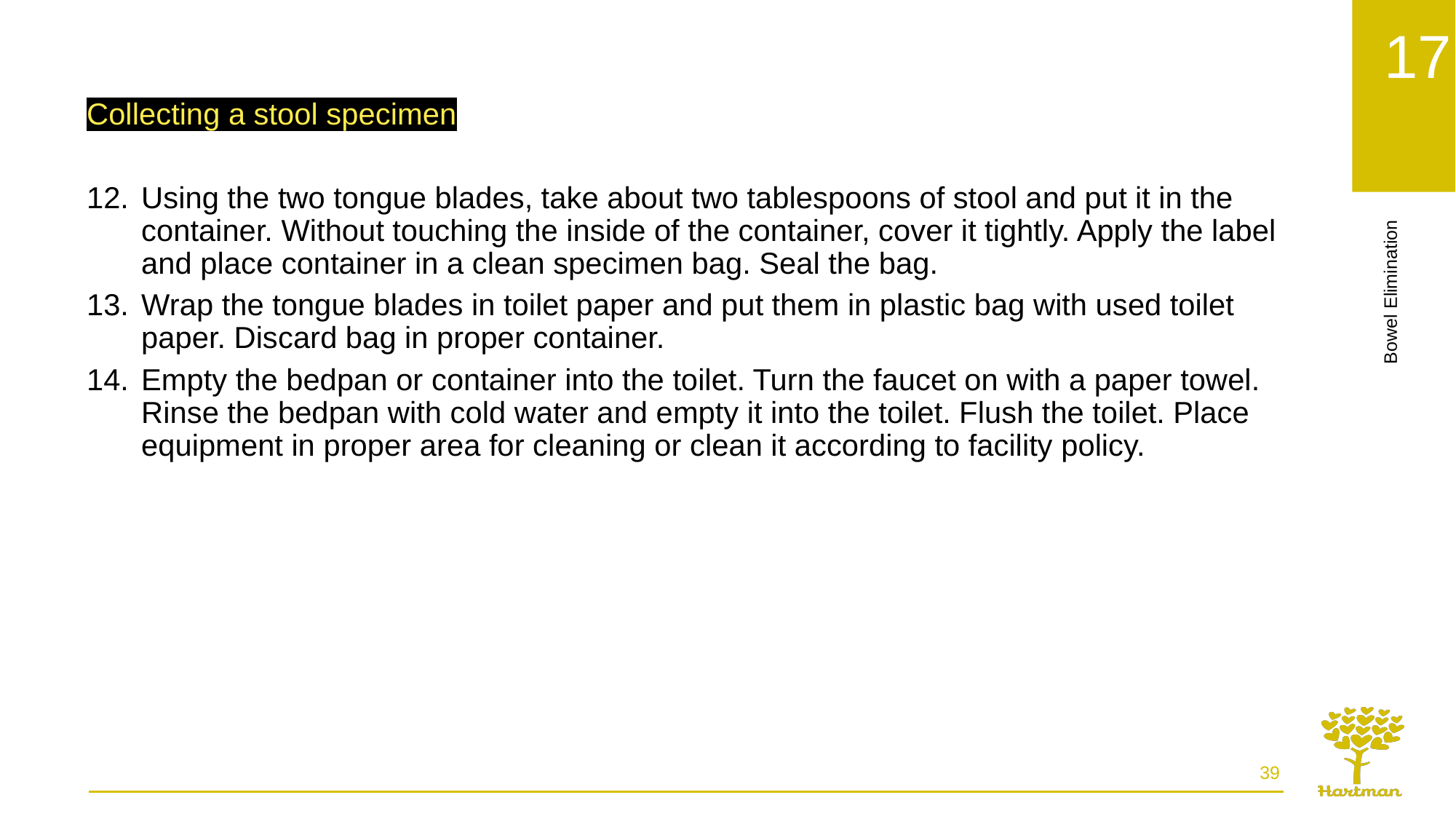

Collecting a stool specimen

Using the two tongue blades, take about two tablespoons of stool and put it in the container. Without touching the inside of the container, cover it tightly. Apply the label and place container in a clean specimen bag. Seal the bag.
Wrap the tongue blades in toilet paper and put them in plastic bag with used toilet paper. Discard bag in proper container.
Empty the bedpan or container into the toilet. Turn the faucet on with a paper towel. Rinse the bedpan with cold water and empty it into the toilet. Flush the toilet. Place equipment in proper area for cleaning or clean it according to facility policy.

39